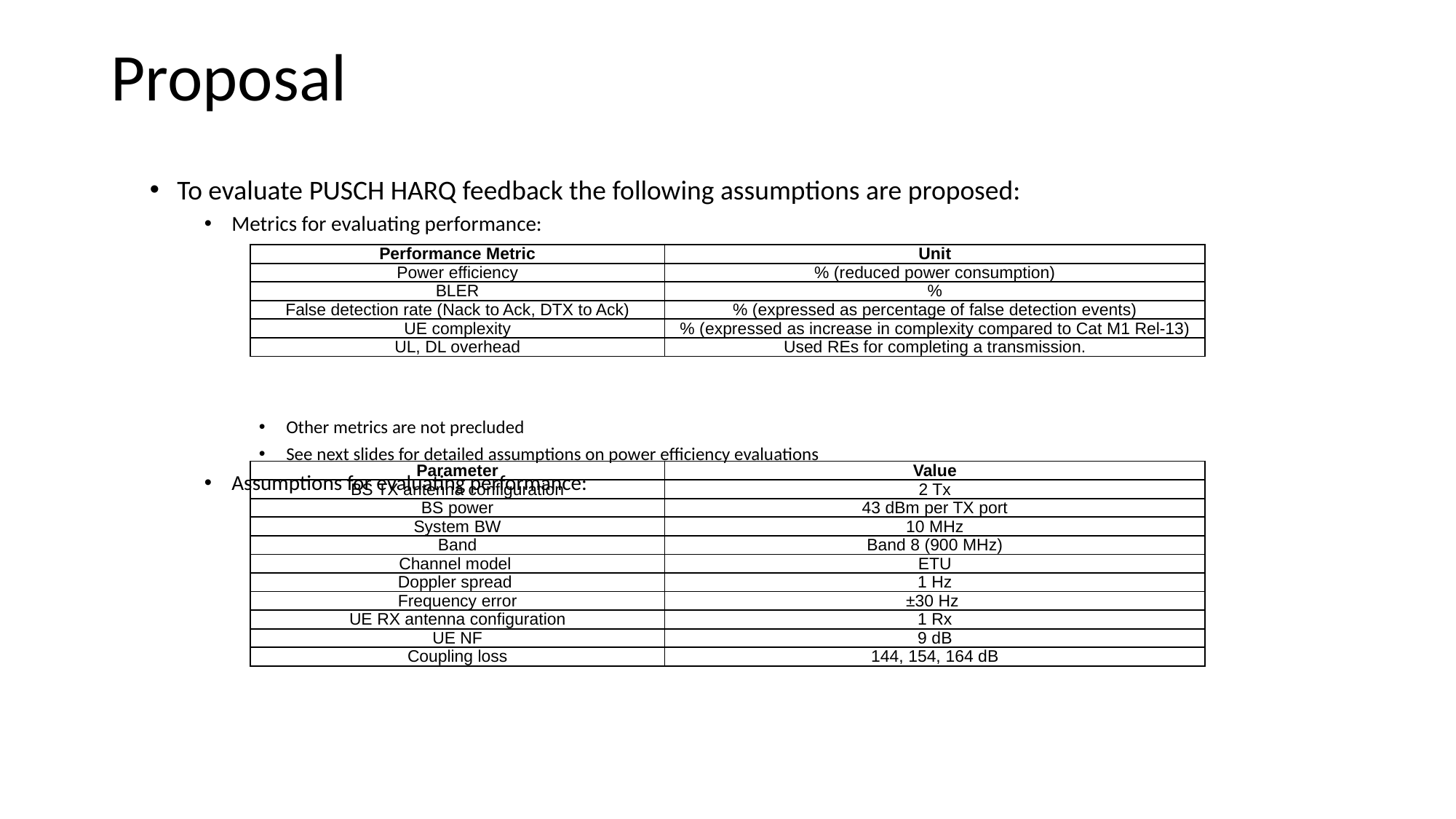

# Proposal
To evaluate PUSCH HARQ feedback the following assumptions are proposed:
Metrics for evaluating performance:

Other metrics are not precluded
See next slides for detailed assumptions on power efficiency evaluations
Assumptions for evaluating performance:

Other assumptions important for achieved performance such as use of cross-subframe channel estimation should be declared.

| Performance Metric | Unit |
| --- | --- |
| Power efficiency | % (reduced power consumption) |
| BLER | % |
| False detection rate (Nack to Ack, DTX to Ack) | % (expressed as percentage of false detection events) |
| UE complexity | % (expressed as increase in complexity compared to Cat M1 Rel-13) |
| UL, DL overhead | Used REs for completing a transmission. |
| Parameter | Value |
| --- | --- |
| BS TX antenna configuration | 2 Tx |
| BS power | 43 dBm per TX port |
| System BW | 10 MHz |
| Band | Band 8 (900 MHz) |
| Channel model | ETU |
| Doppler spread | 1 Hz |
| Frequency error | ±30 Hz |
| UE RX antenna configuration | 1 Rx |
| UE NF | 9 dB |
| Coupling loss | 144, 154, 164 dB |